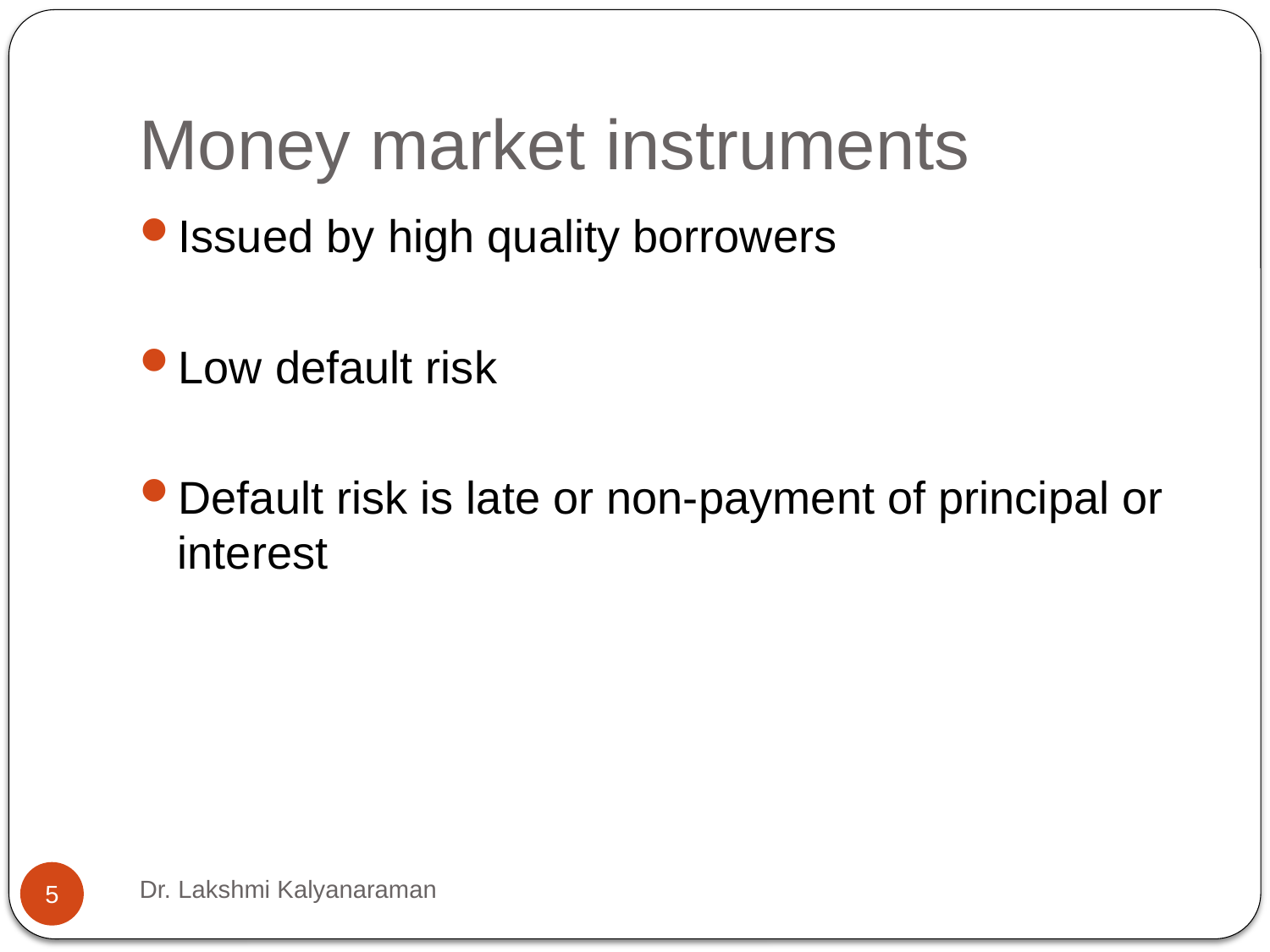

# Money market instruments
Issued by high quality borrowers

Low default risk

Default risk is late or non-payment of principal or interest
Dr. Lakshmi Kalyanaraman
5